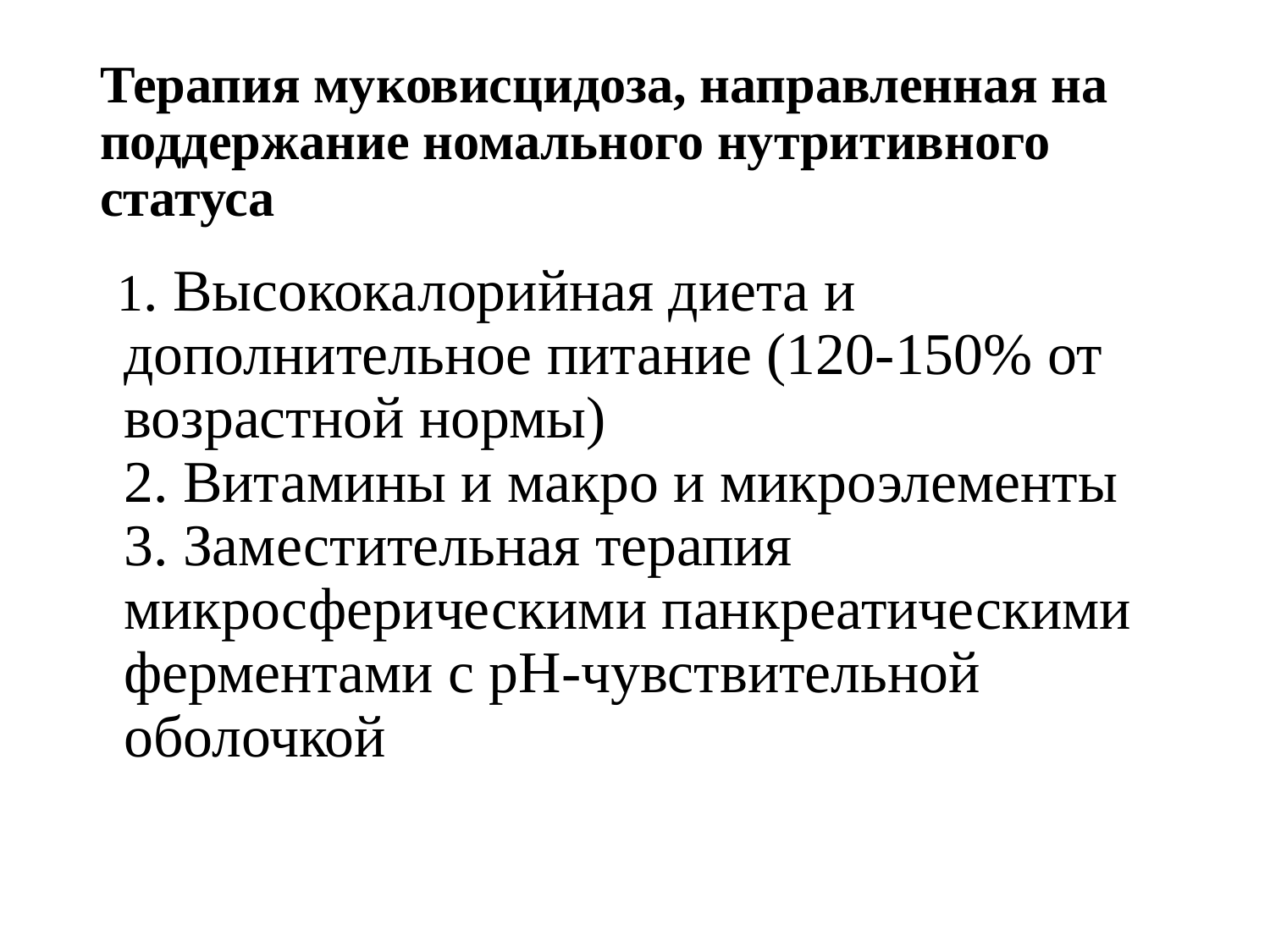

# Терапия муковисцидоза, направленная на поддержание номального нутритивного статуса
  1. Высококалорийная диета и дополнительное питание (120-150% от возрастной нормы)
2. Витамины и макро и микроэлементы
3. Заместительная терапия микросферическими панкреатическими ферментами с рН-чувствительной оболочкой